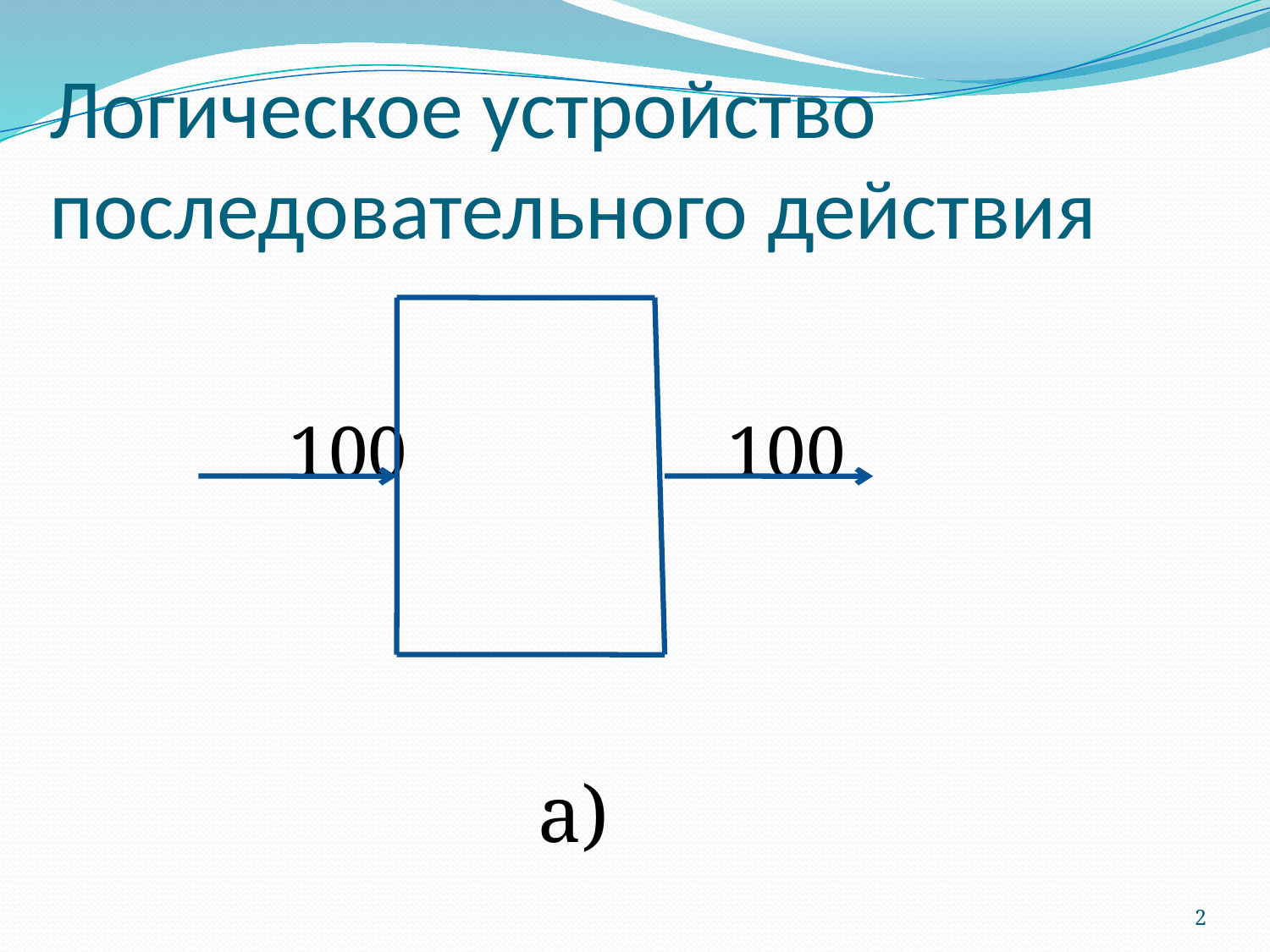

# Логическое устройство последовательного действия

               100                           100

                                    a)
2